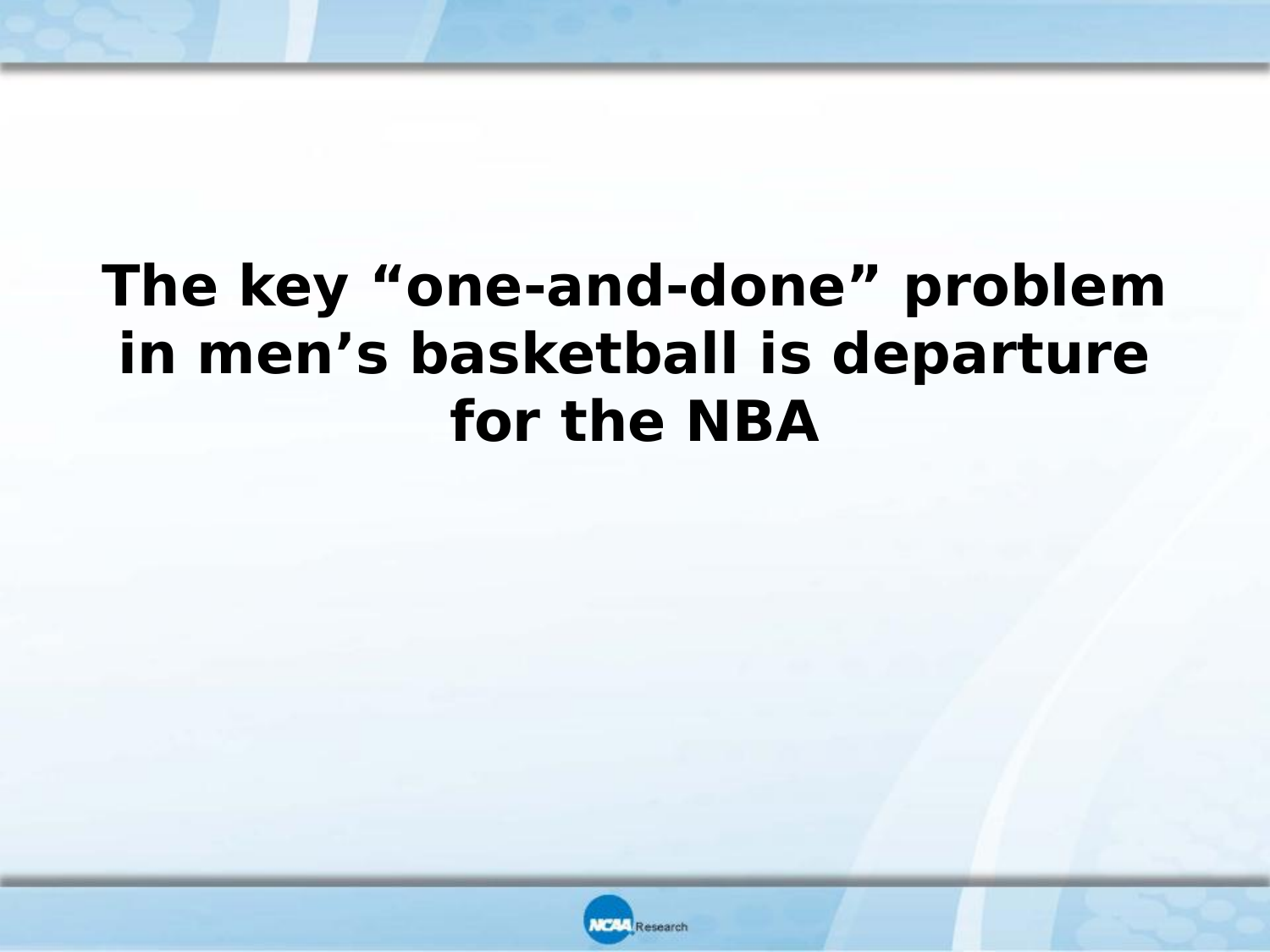

The key “one-and-done” problem in men’s basketball is departure for the NBA